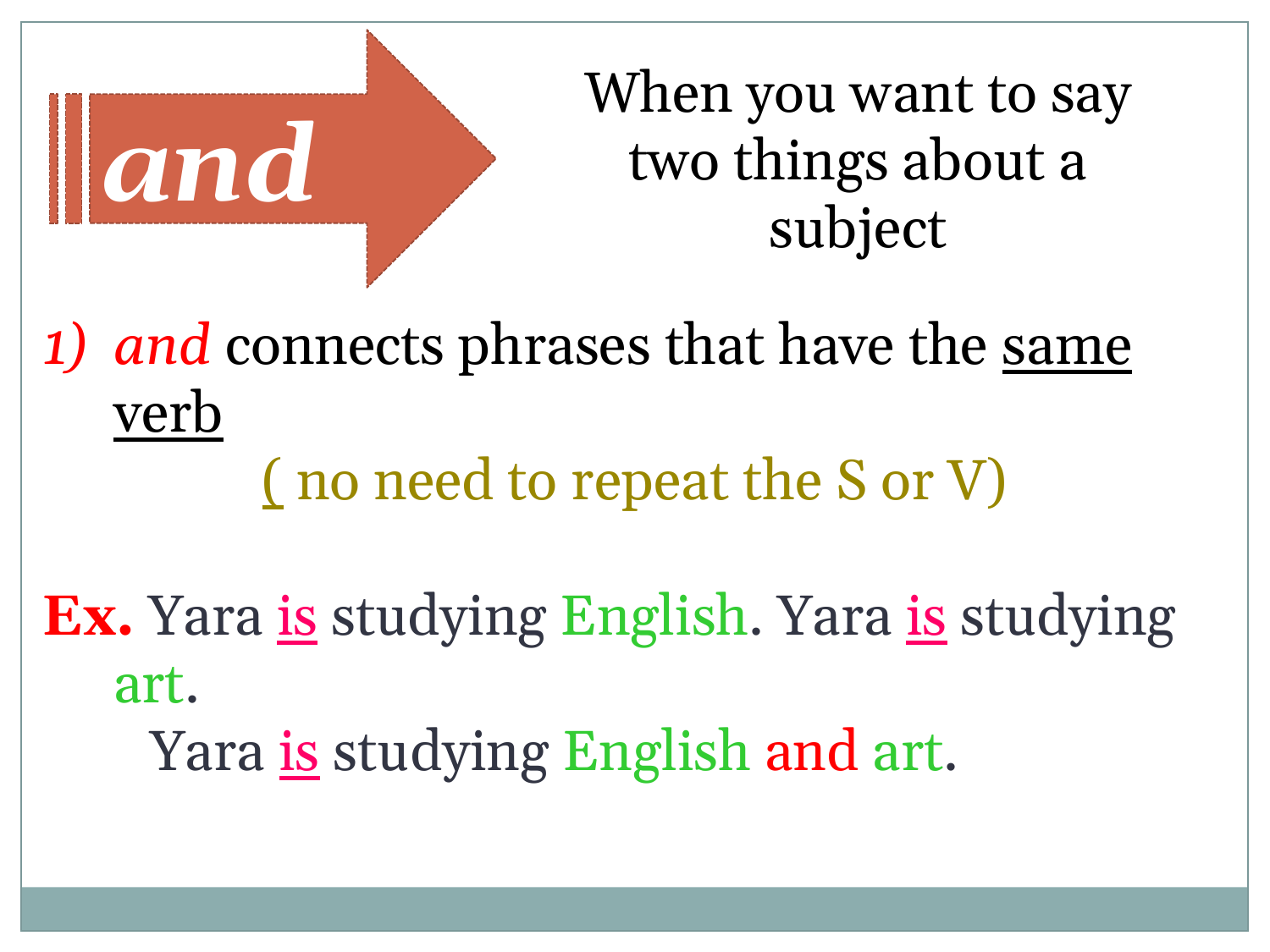

and
When you want to say two things about a subject
and connects phrases that have the same verb
( no need to repeat the S or V)

Ex. Yara is studying English. Yara is studying art.
        Yara is studying English and art.